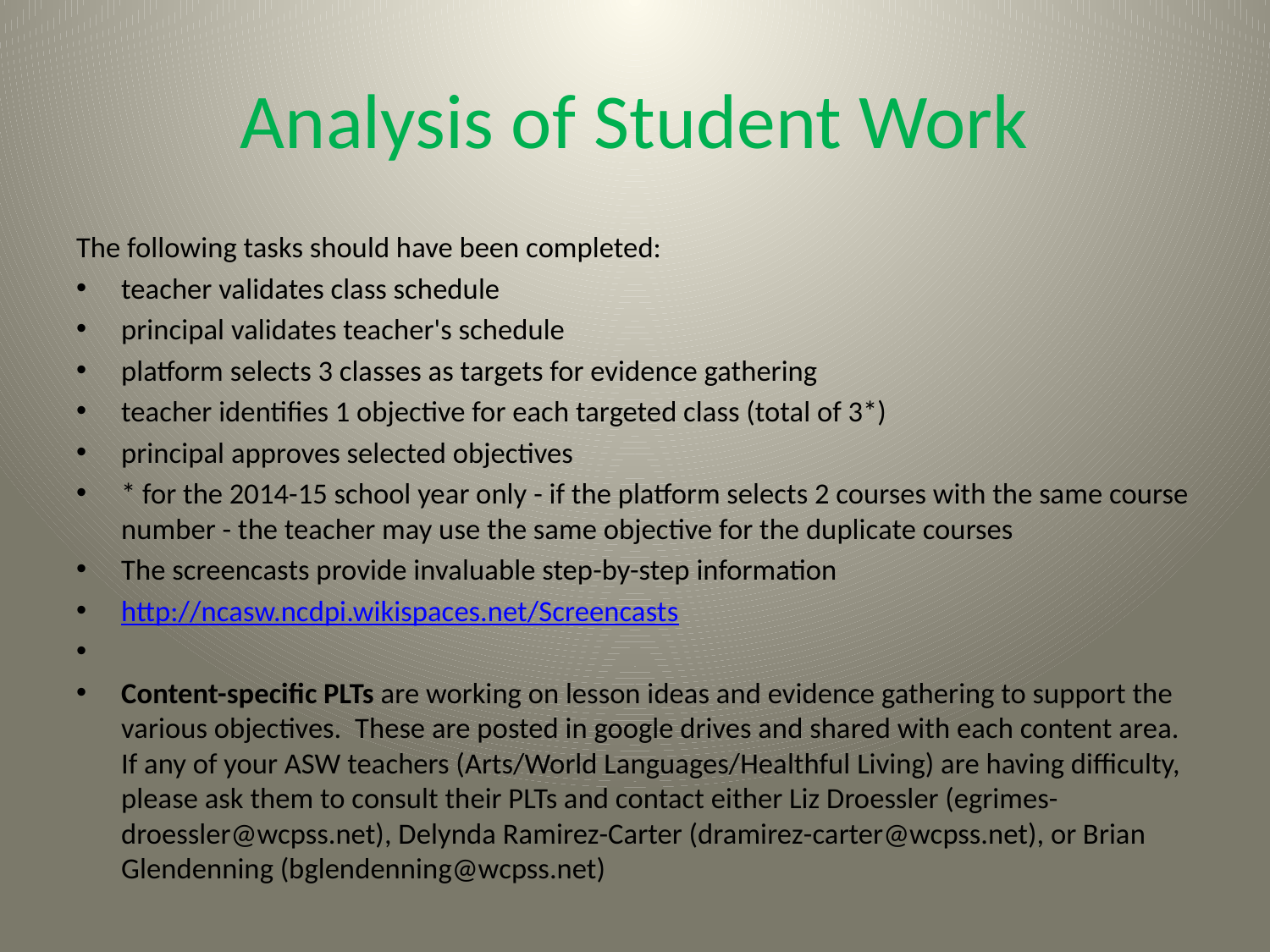

# Analysis of Student Work
The following tasks should have been completed:
teacher validates class schedule
principal validates teacher's schedule
platform selects 3 classes as targets for evidence gathering
teacher identifies 1 objective for each targeted class (total of 3*)
principal approves selected objectives
* for the 2014-15 school year only - if the platform selects 2 courses with the same course number - the teacher may use the same objective for the duplicate courses
The screencasts provide invaluable step-by-step information
http://ncasw.ncdpi.wikispaces.net/Screencasts

Content-specific PLTs are working on lesson ideas and evidence gathering to support the various objectives.  These are posted in google drives and shared with each content area.  If any of your ASW teachers (Arts/World Languages/Healthful Living) are having difficulty, please ask them to consult their PLTs and contact either Liz Droessler (egrimes-droessler@wcpss.net), Delynda Ramirez-Carter (dramirez-carter@wcpss.net), or Brian Glendenning (bglendenning@wcpss.net)